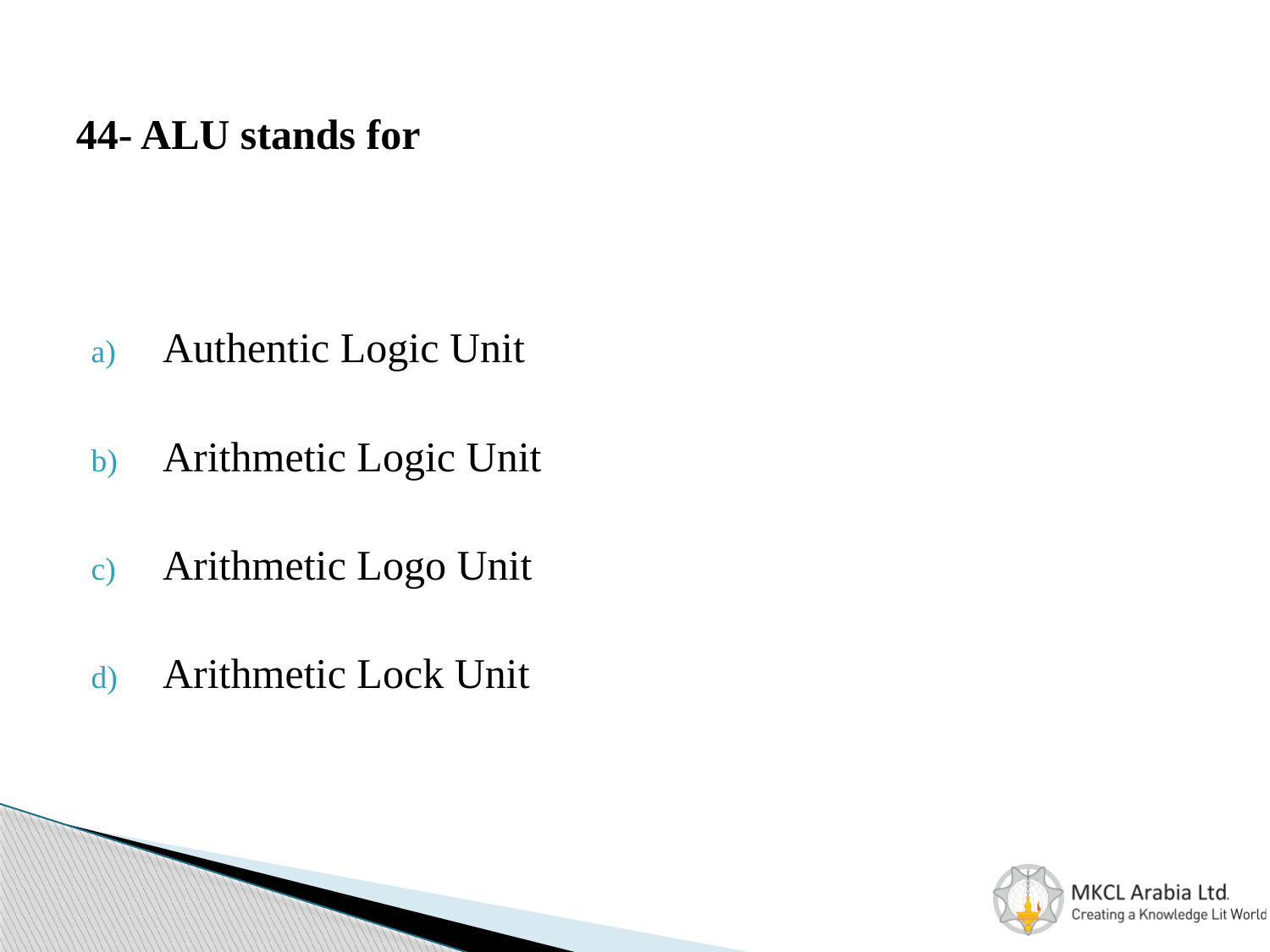

# 44- ALU stands for

Authentic Logic Unit
Arithmetic Logic Unit
Arithmetic Logo Unit
Arithmetic Lock Unit